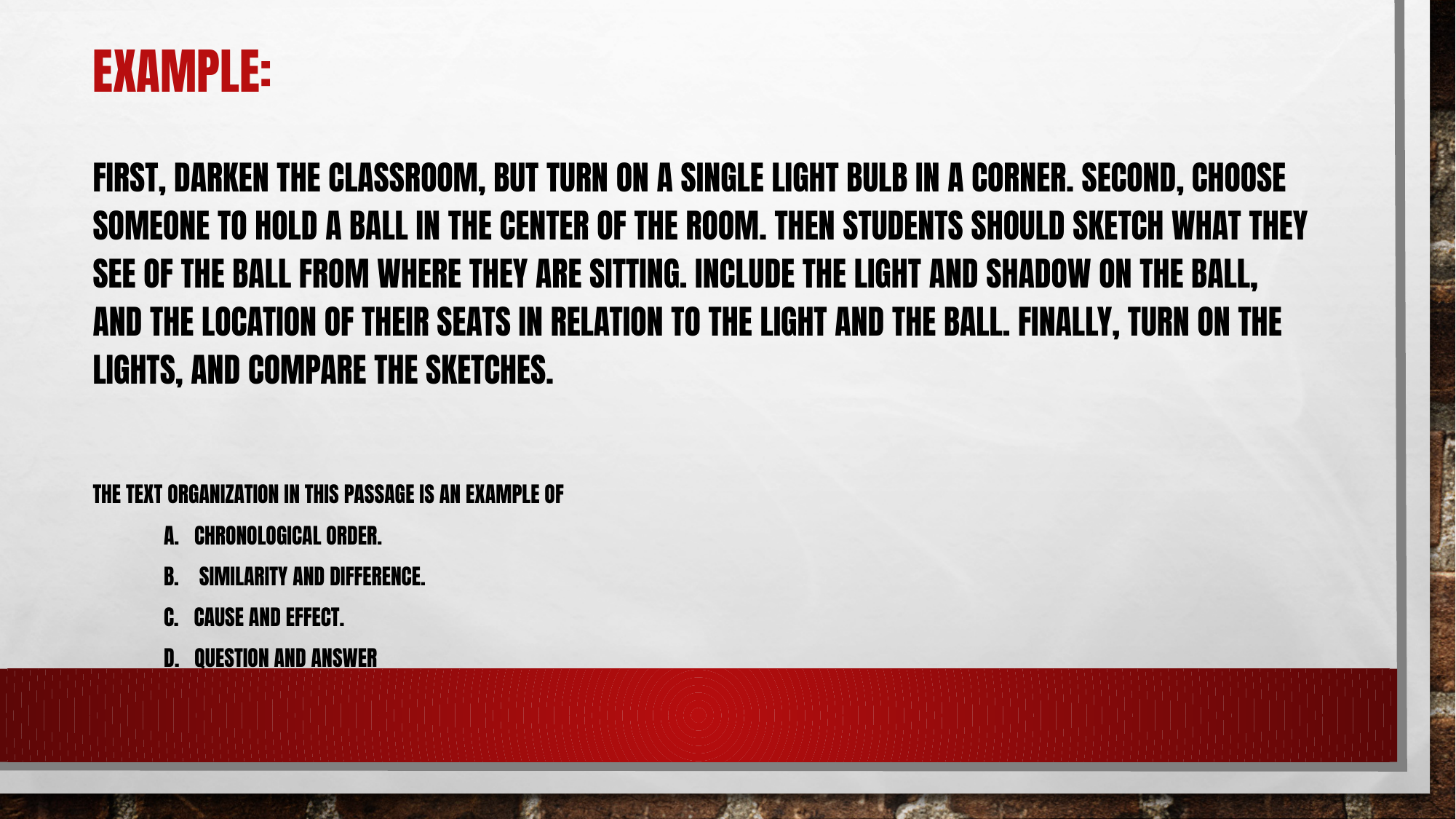

Example:
First, darken the classroom, but turn on a single light bulb in a corner. Second, choose someone to hold a ball in the center of the room. Then students should sketch what they see of the ball from where they are sitting. Include the light and shadow on the ball, and the location of their seats in relation to the light and the ball. Finally, turn on the lights, and compare the sketches.

The text organization in this passage is an example of
 	A.   chronological order.
 	B.    similarity and difference.
 	C.   cause and effect.
 	D.   question and answer